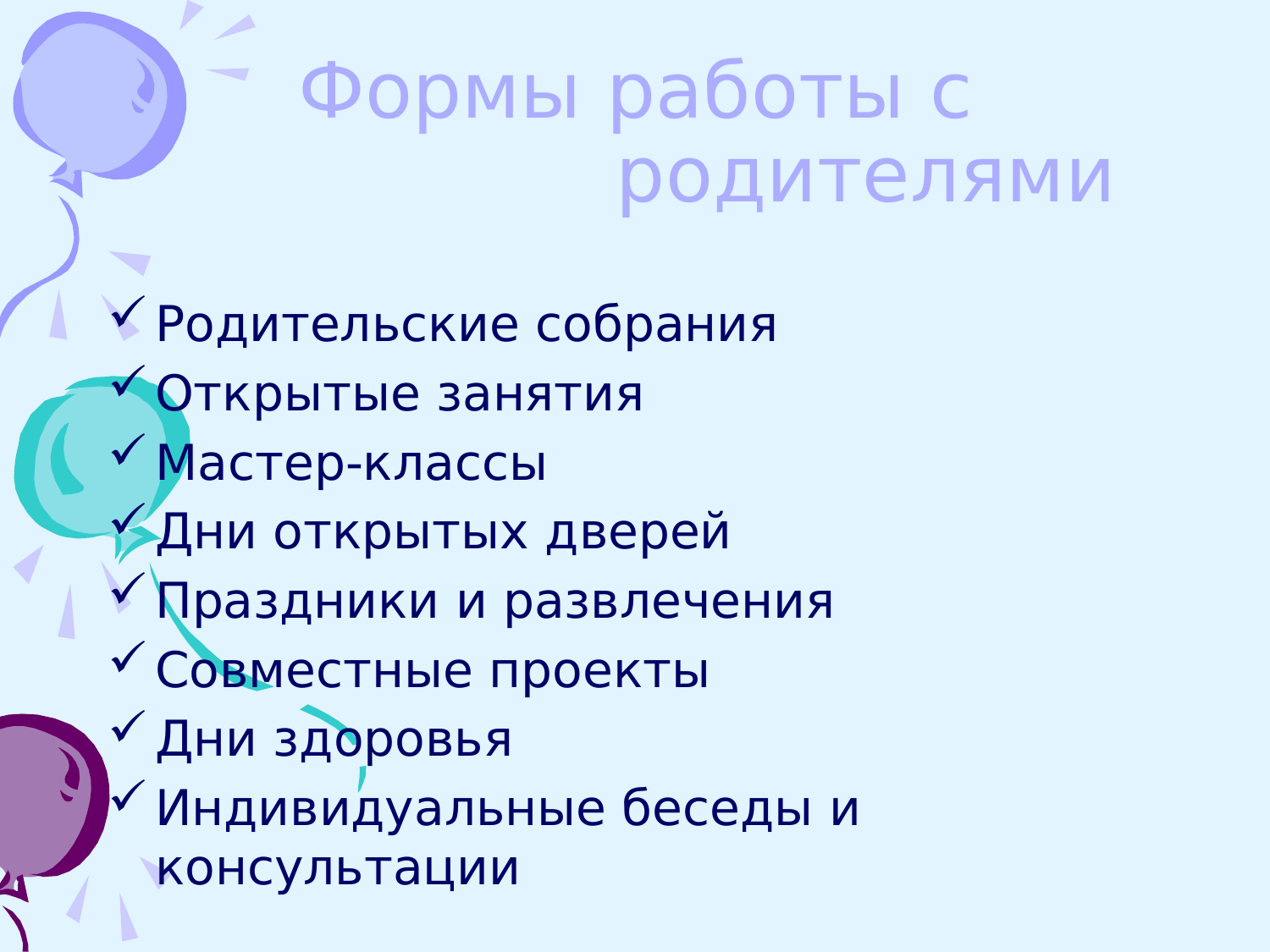

# Формы работы с родителями
Родительские собрания
Открытые занятия
Мастер-классы
Дни открытых дверей
Праздники и развлечения
Совместные проекты
Дни здоровья
Индивидуальные беседы и консультации